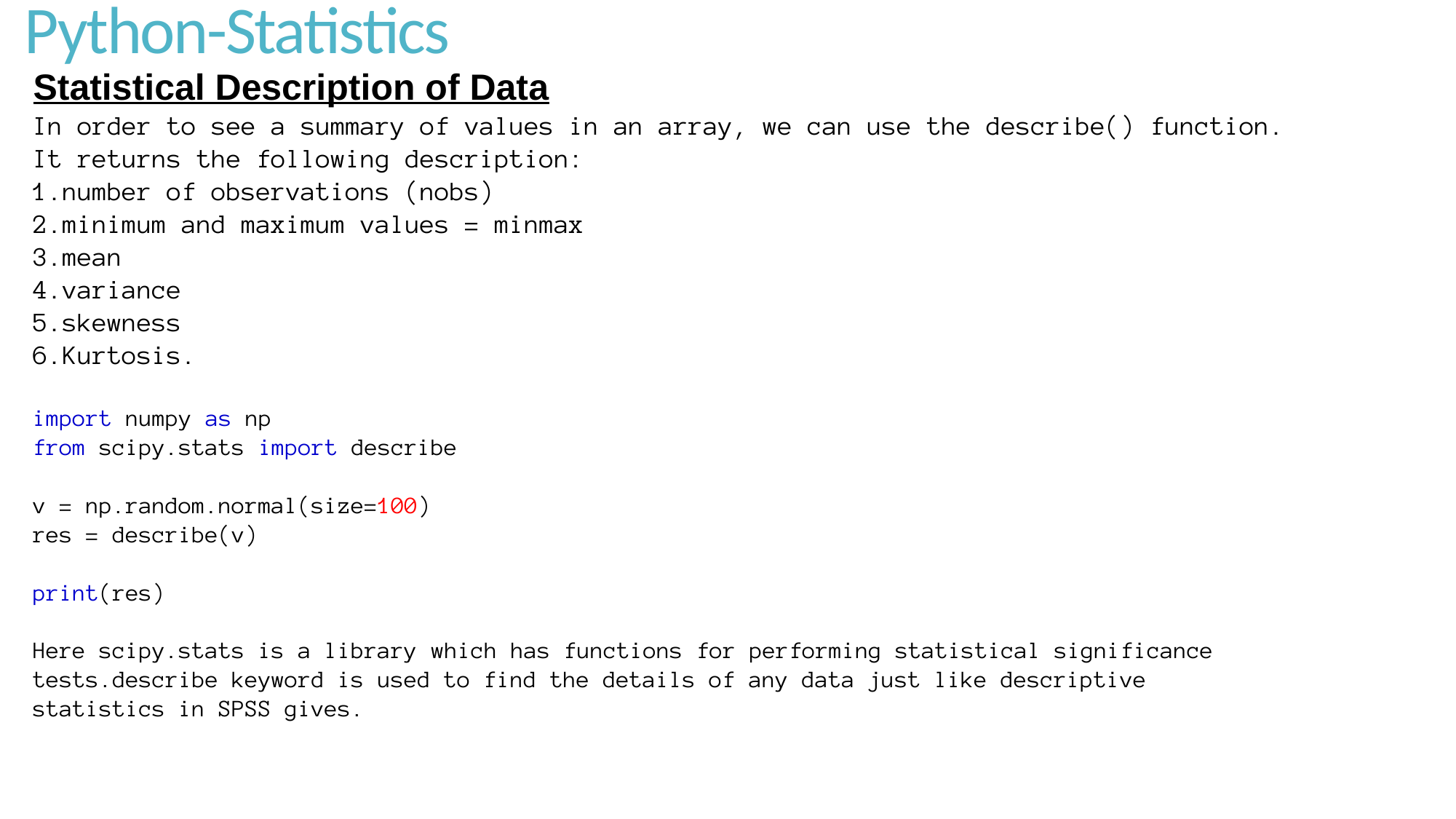

# Python-Statistics
Statistical Description of Data
In order to see a summary of values in an array, we can use the describe() function.
It returns the following description:
number of observations (nobs)
minimum and maximum values = minmax
mean
variance
skewness
Kurtosis.

import numpy as np
from scipy.stats import describe
v = np.random.normal(size=100)
res = describe(v)
print(res)

Here scipy.stats is a library which has functions for performing statistical significance tests.describe keyword is used to find the details of any data just like descriptive statistics in SPSS gives.